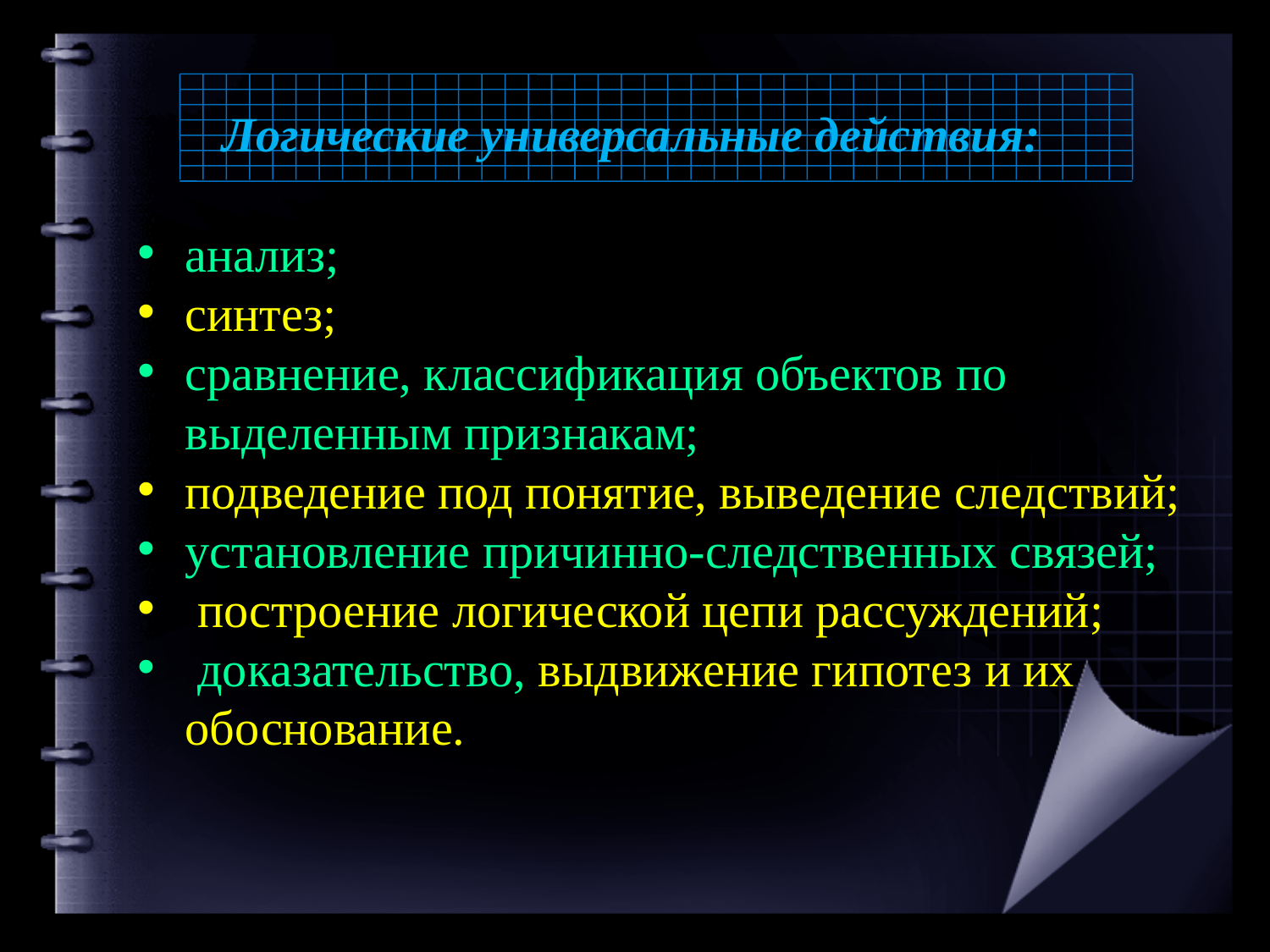

Логические универсальные действия:
анализ;
синтез;
сравнение, классификация объектов по выделенным признакам;
подведение под понятие, выведение следствий;
установление причинно-следственных связей;
 построение логической цепи рассуждений;
 доказательство, выдвижение гипотез и их обоснование.